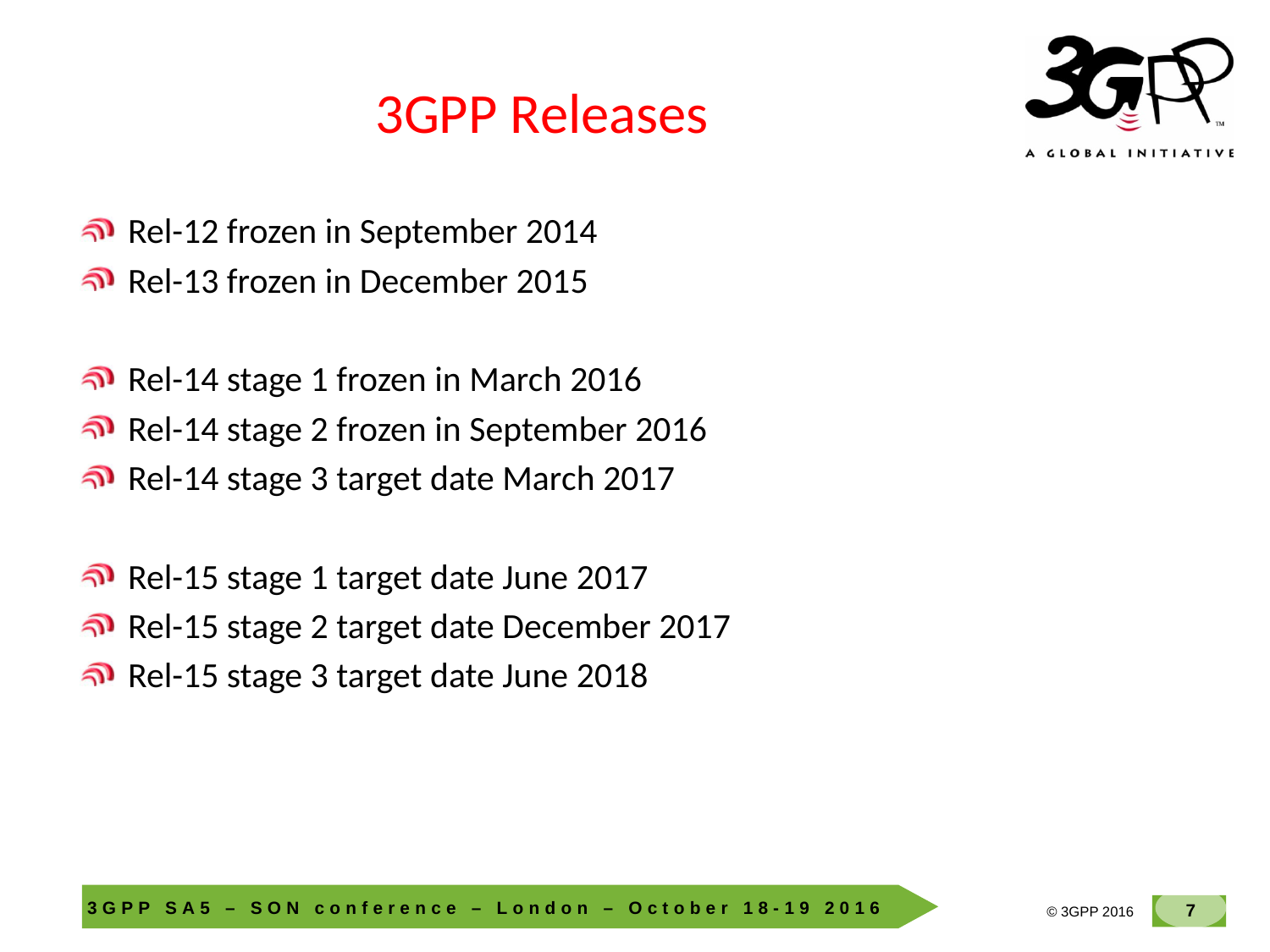

# 3GPP Releases
Rel-12 frozen in September 2014
Rel-13 frozen in December 2015

Rel-14 stage 1 frozen in March 2016
Rel-14 stage 2 frozen in September 2016
Rel-14 stage 3 target date March 2017

Rel-15 stage 1 target date June 2017
Rel-15 stage 2 target date December 2017
Rel-15 stage 3 target date June 2018